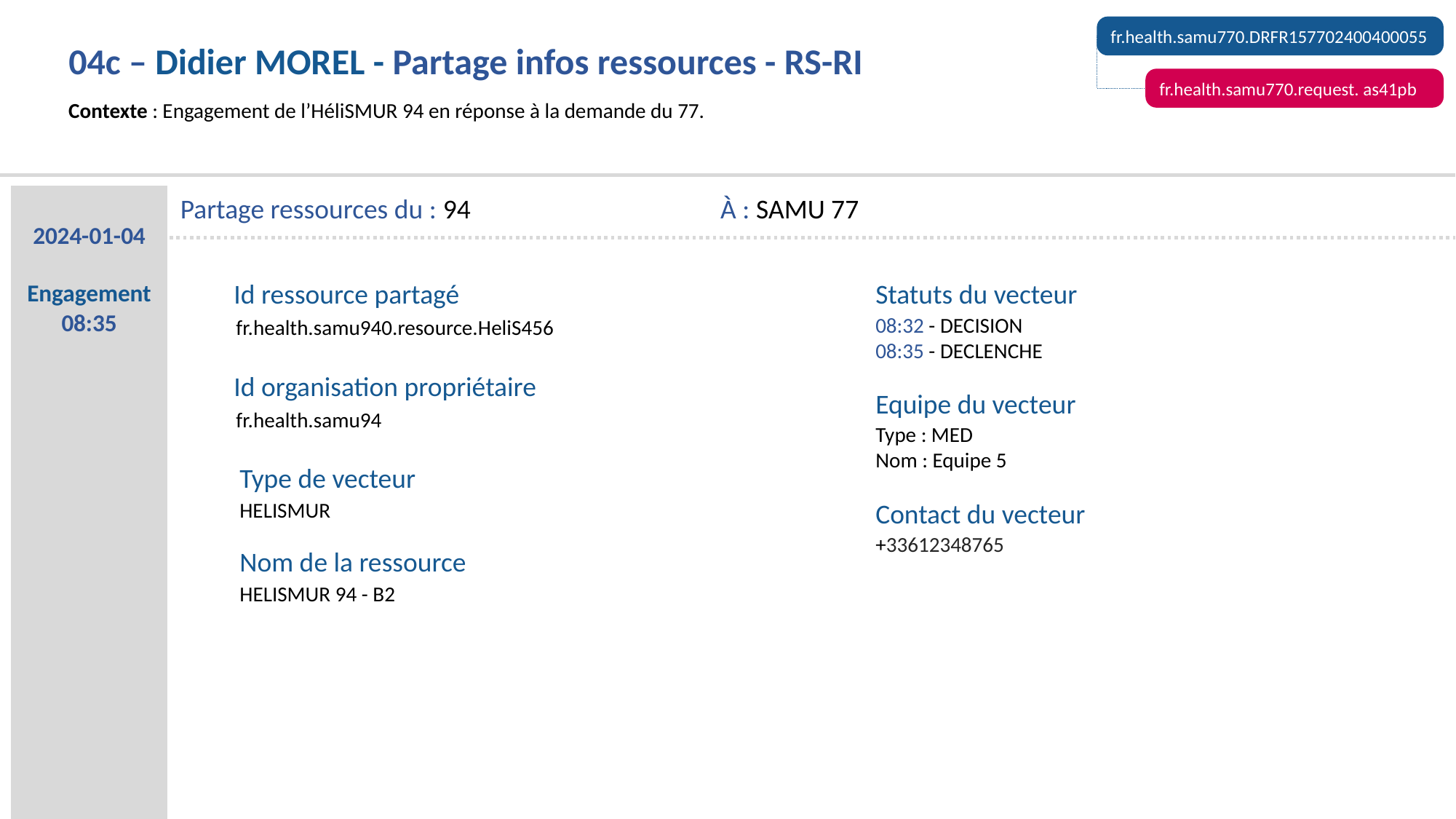

fr.health.samu770.DRFR157702400400055
04c – Didier MOREL - Partage infos ressources - RS-RI
fr.health.samu770.request. as41pb
Contexte : Engagement de l’HéliSMUR 94 en réponse à la demande du 77.

2024-01-04

Engagement 08:35

Partage ressources du : 94
À : SAMU 77
Id ressource partagé
Statuts du vecteur
08:32 - DECISION
08:35 - DECLENCHE
fr.health.samu940.resource.HeliS456
Id organisation propriétaire
Equipe du vecteur
fr.health.samu94
Type : MED
Nom : Equipe 5
Type de vecteur
Contact du vecteur
HELISMUR
+33612348765
Nom de la ressource
HELISMUR 94 - B2